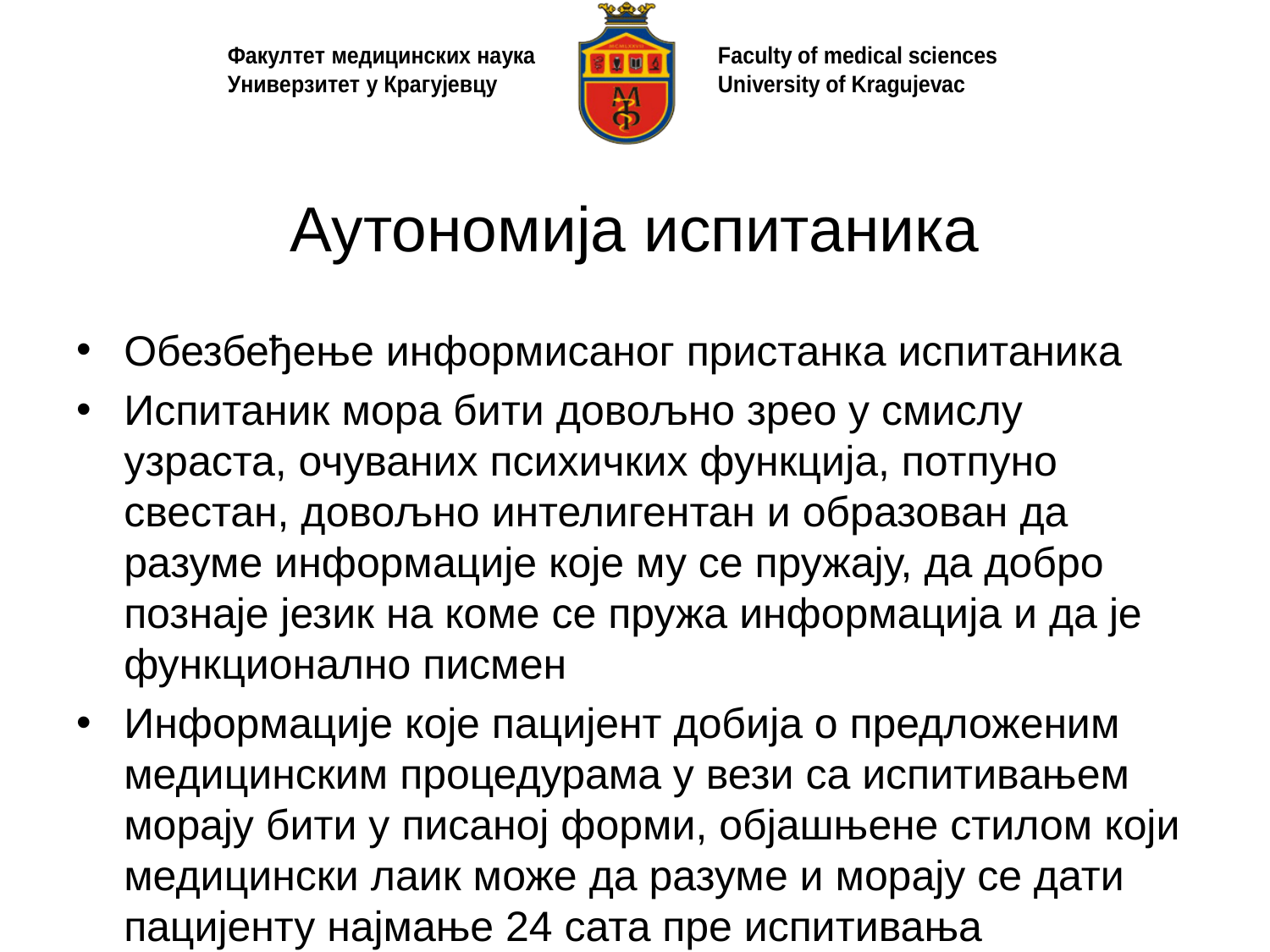

# Аутономија испитаника
Обезбеђење информисаног пристанка испитаника
Испитаник мора бити довољно зрео у смислу  узраста, очуваних психичких функција, потпуно свестан, довољно интелигентан и образован да разуме информације које му се пружају, да добро познаје језик на коме се пружа информација и да је функционално писмен
Информације које пацијент добија о предложеним медицинским процедурама у вези са испитивањем морају бити у писаној форми, објашњене стилом који медицински лаик може да разуме и морају се дати пацијенту најмање 24 сата пре испитивања